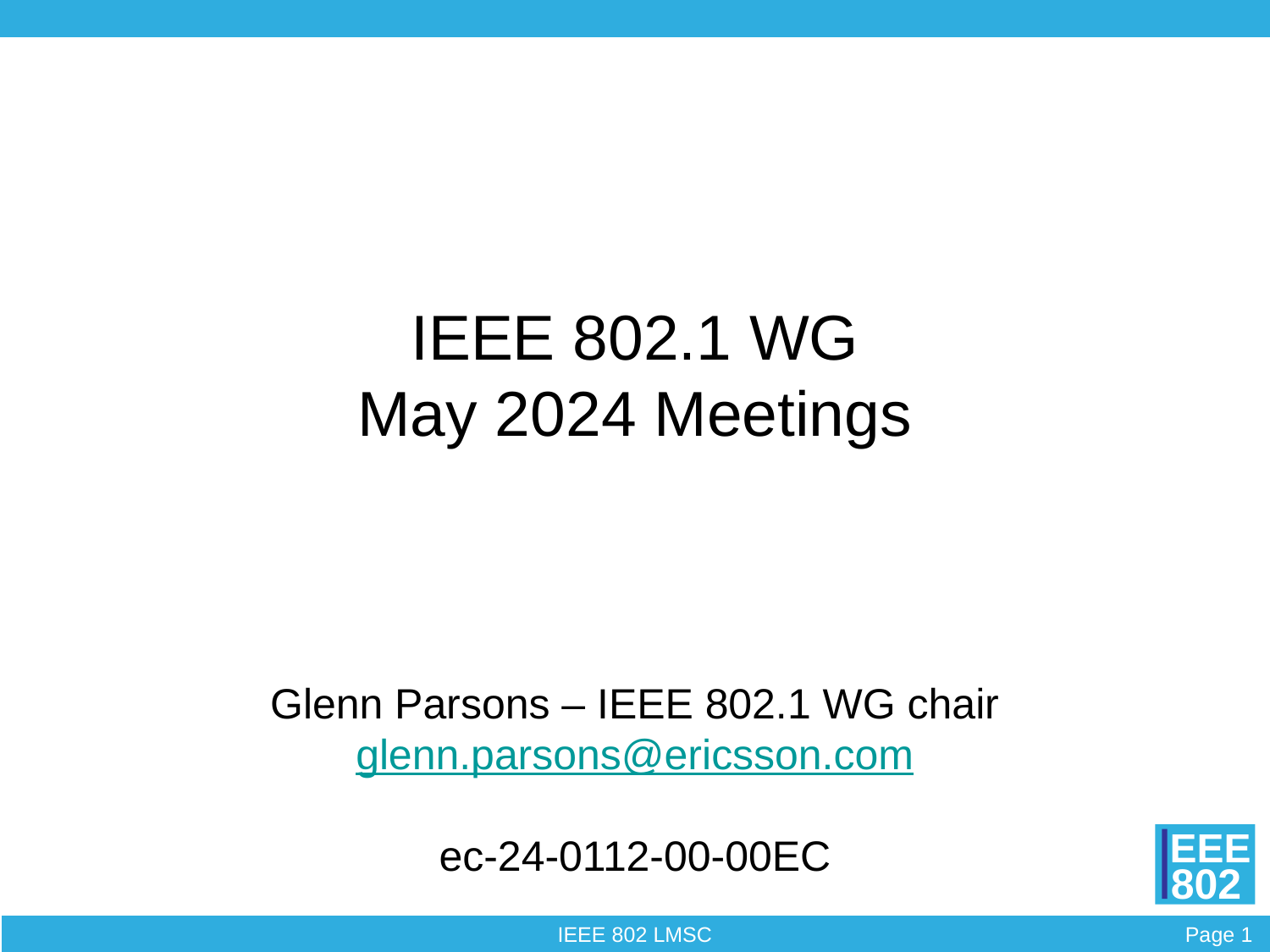

# IEEE 802.1 WG May 2024 Meetings Glenn Parsons – IEEE 802.1 WG chair glenn.parsons@ericsson.com ec-24-0112-00-00EC